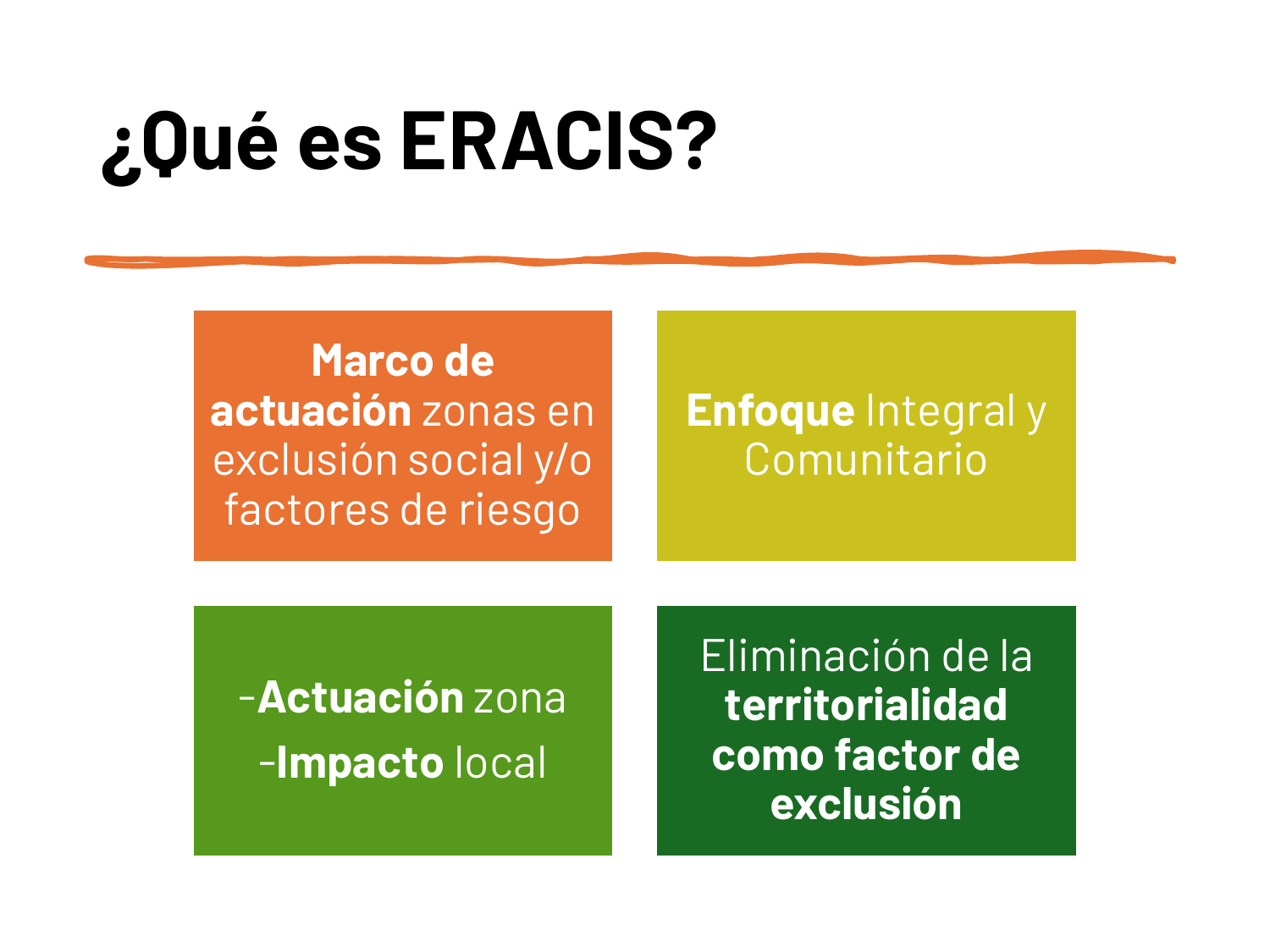

# ¿Qué es ERACIS?

Marco de actuación zonas en exclusión social y/o factores de riesgo
Enfoque Integral y Comunitario
-Actuación zona
-Impacto local
Eliminación de la territorialidad como factor de exclusión